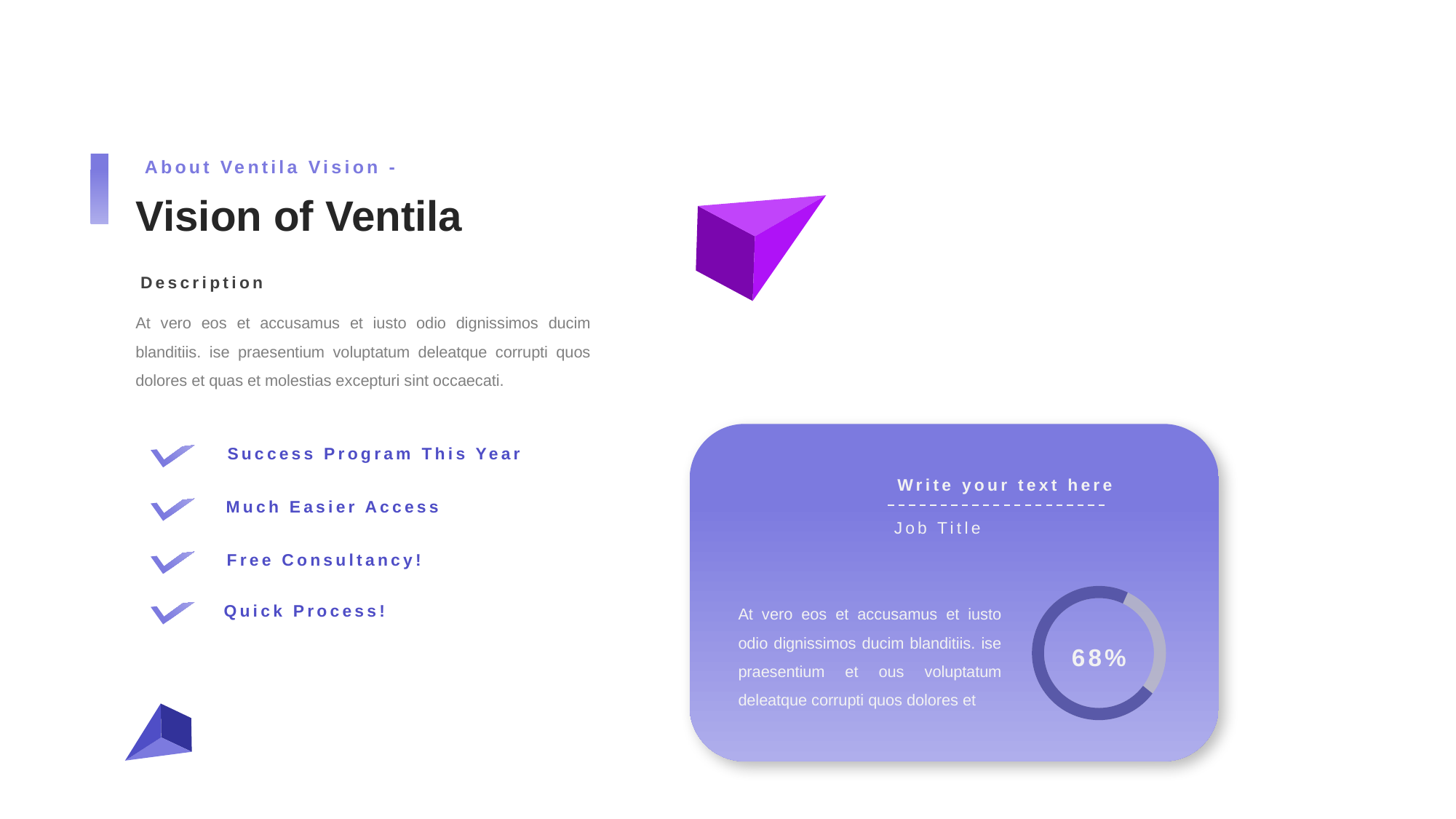

About Ventila Vision -

Vision of Ventila
Description
At vero eos et accusamus et iusto odio dignissimos ducim blanditiis. ise praesentium voluptatum deleatque corrupti quos dolores et quas et molestias excepturi sint occaecati.

Success Program This Year

Write your text here

Much Easier Access
Job Title

Free Consultancy!
At vero eos et accusamus et iusto odio dignissimos ducim blanditiis. ise praesentium et ous voluptatum deleatque corrupti quos dolores et

Quick Process!
68%